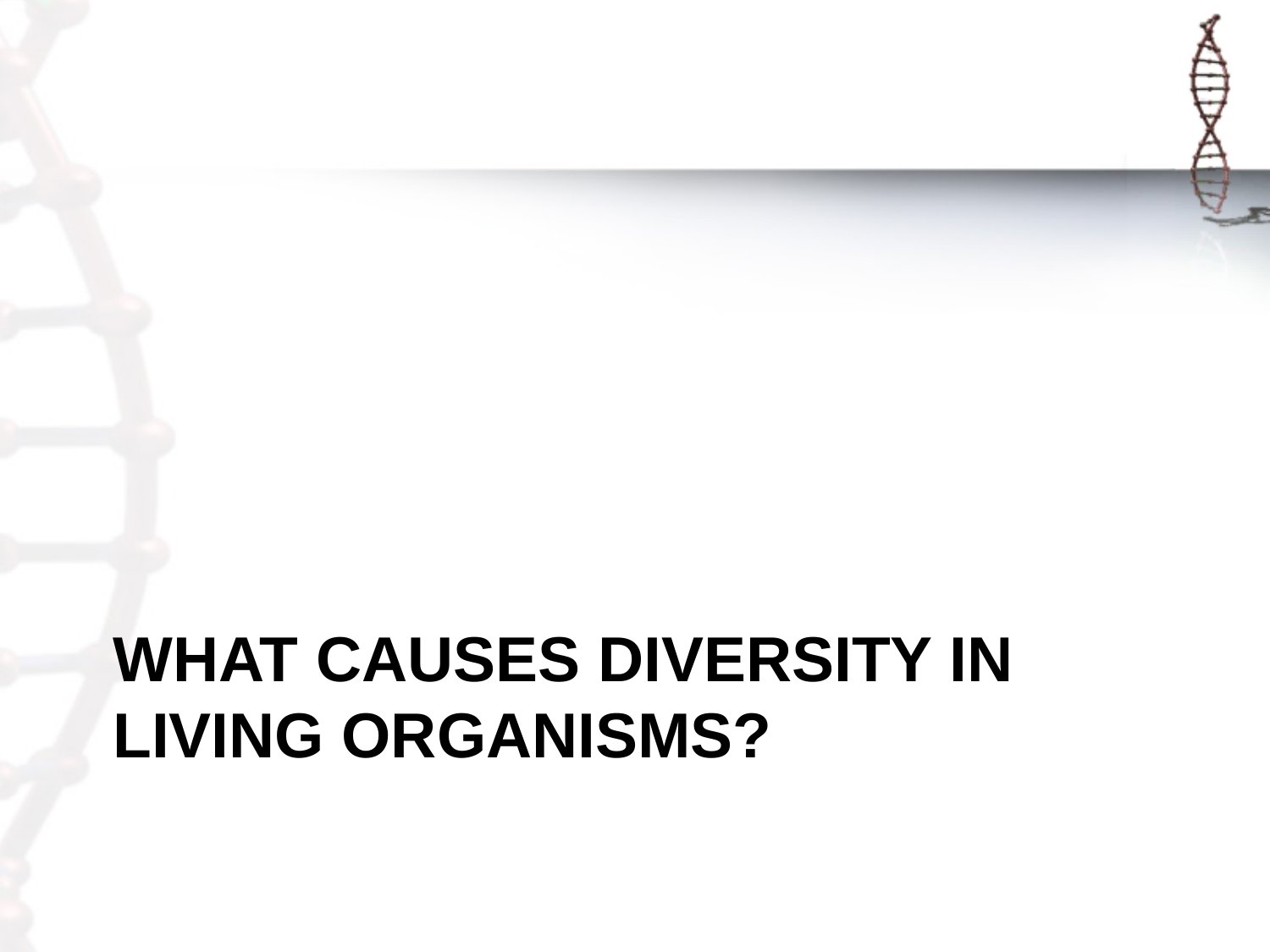

# What causes Diversity in living organisms?